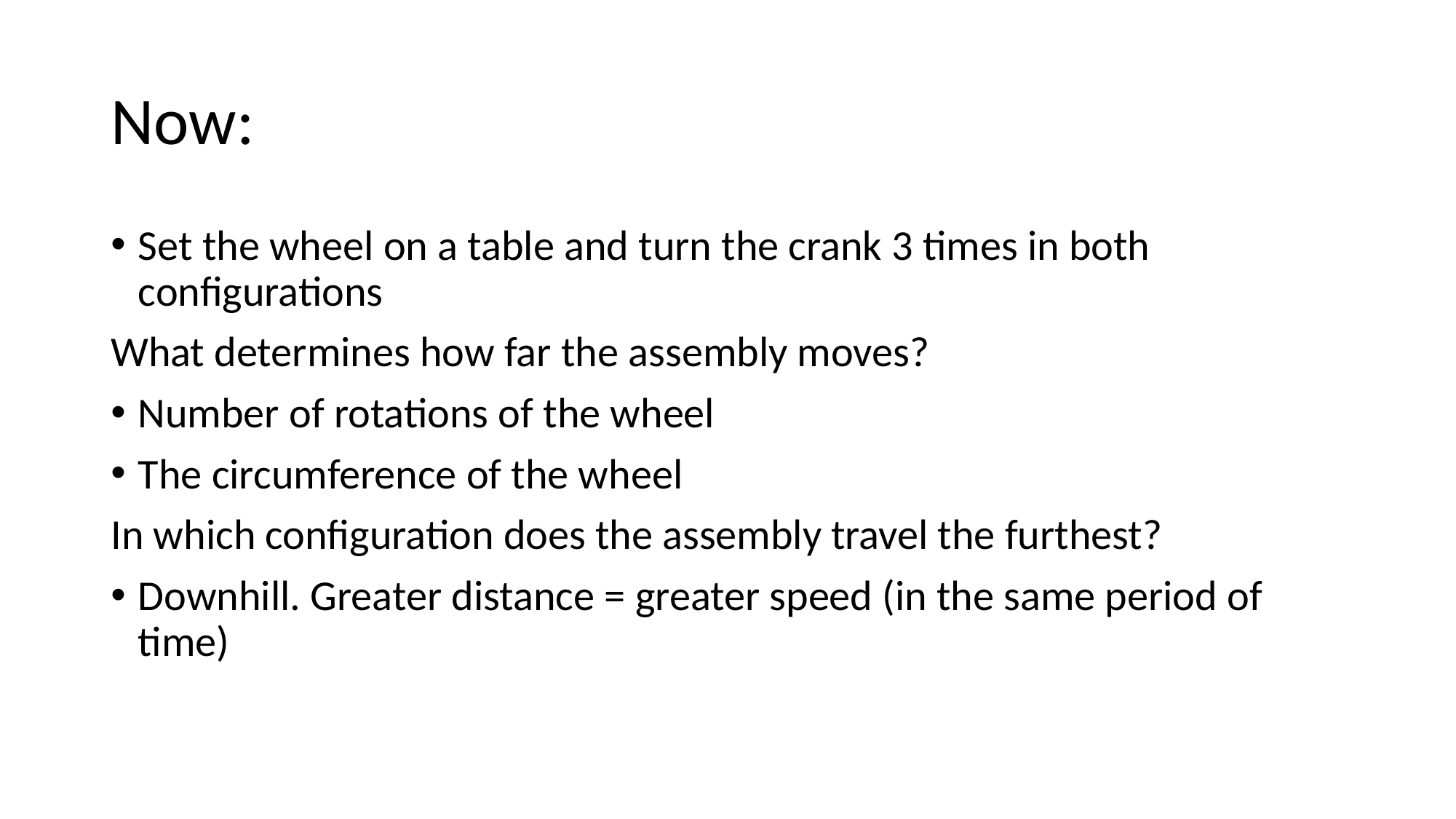

# Now:
Set the wheel on a table and turn the crank 3 times in both configurations
What determines how far the assembly moves?
Number of rotations of the wheel
The circumference of the wheel
In which configuration does the assembly travel the furthest?
Downhill. Greater distance = greater speed (in the same period of time)